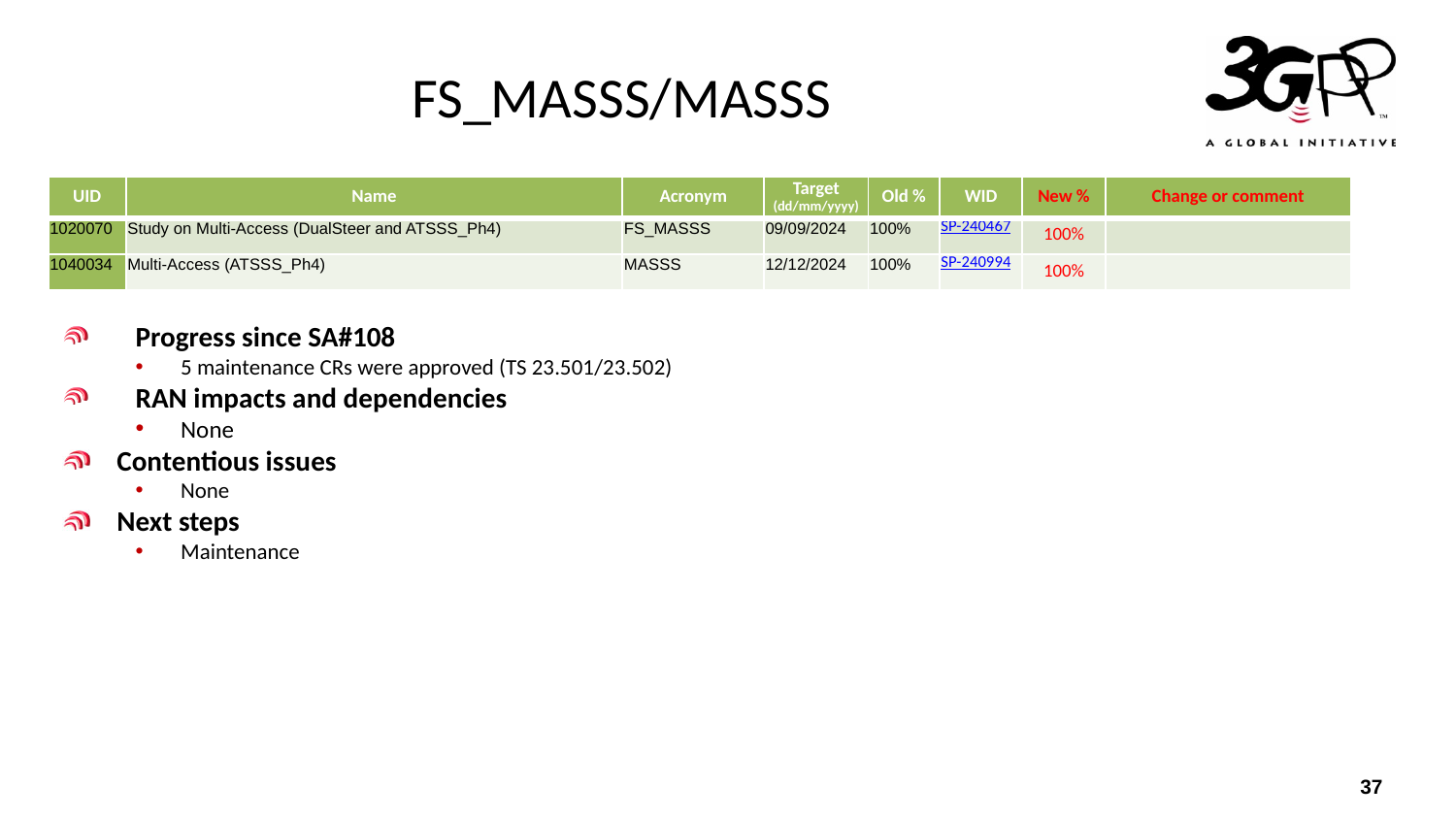

# FS_MASSS/MASSS
| UID | Name | Acronym | Target (dd/mm/yyyy) | Old % | WID | New % | Change or comment |
| --- | --- | --- | --- | --- | --- | --- | --- |
| 1020070 | Study on Multi-Access (DualSteer and ATSSS\_Ph4) | FS\_MASSS | 09/09/2024 | 100% | SP-240467 | 100% |  |
| 1040034 | Multi-Access (ATSSS\_Ph4) | MASSS | 12/12/2024 | 100% | SP-240994 | 100% |  |
Progress since SA#108
5 maintenance CRs were approved (TS 23.501/23.502)
RAN impacts and dependencies
None
Contentious issues
None
Next steps
Maintenance